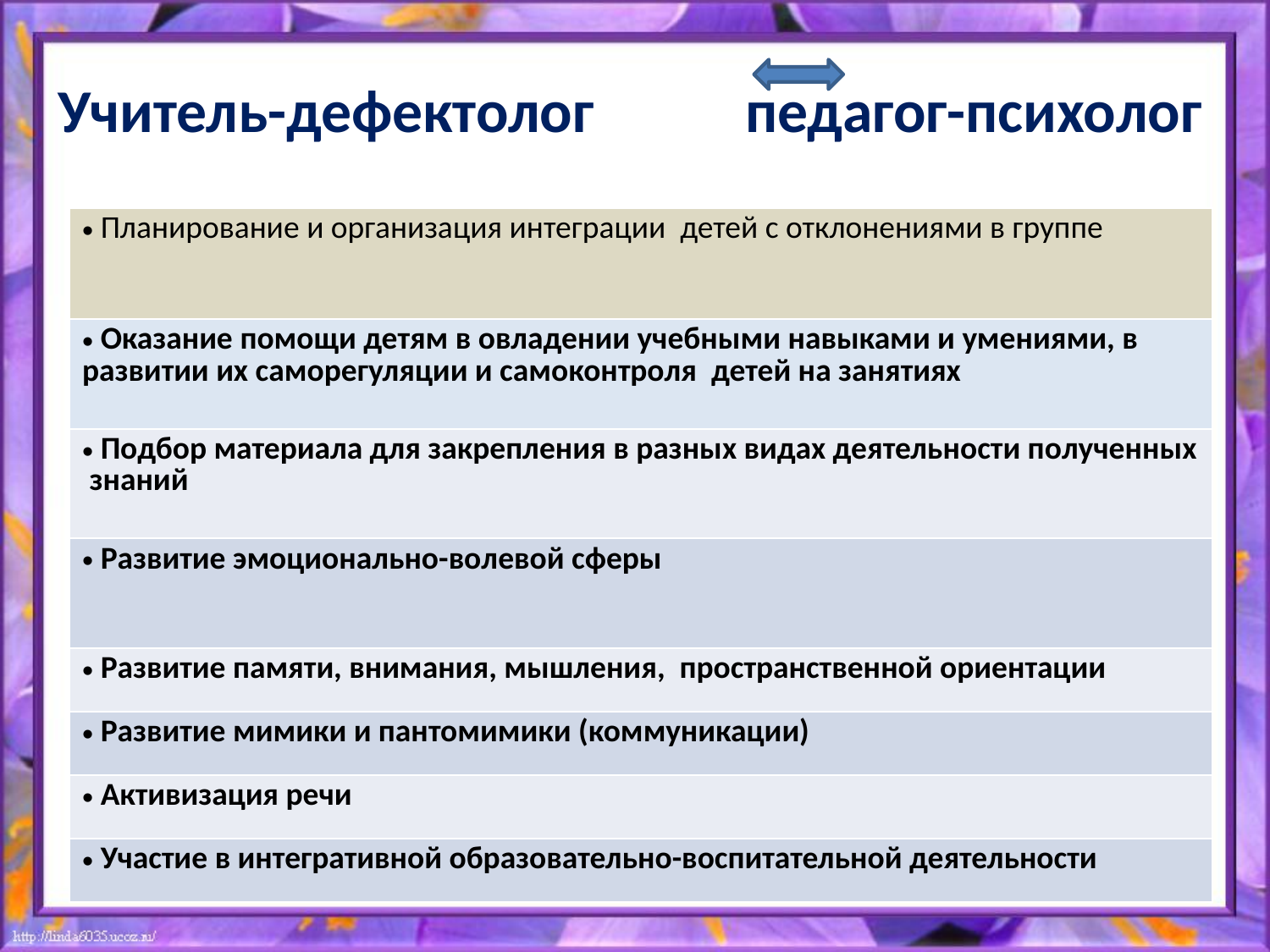

# Учитель-дефектолог           педагог-психолог

| Планирование и организация интеграции детей с отклонениями в группе |
| --- |
| Оказание помощи детям в овладении учебными навыками и умениями, в развитии их саморегуляции и самоконтроля детей на занятиях |
| Подбор материала для закрепления в разных видах деятельности полученных знаний |
| Развитие эмоционально-волевой сферы |
| Развитие памяти, внимания, мышления, пространственной ориентации |
| Развитие мимики и пантомимики (коммуникации) |
| Активизация речи |
| Участие в интегративной образовательно-воспитательной деятельности |